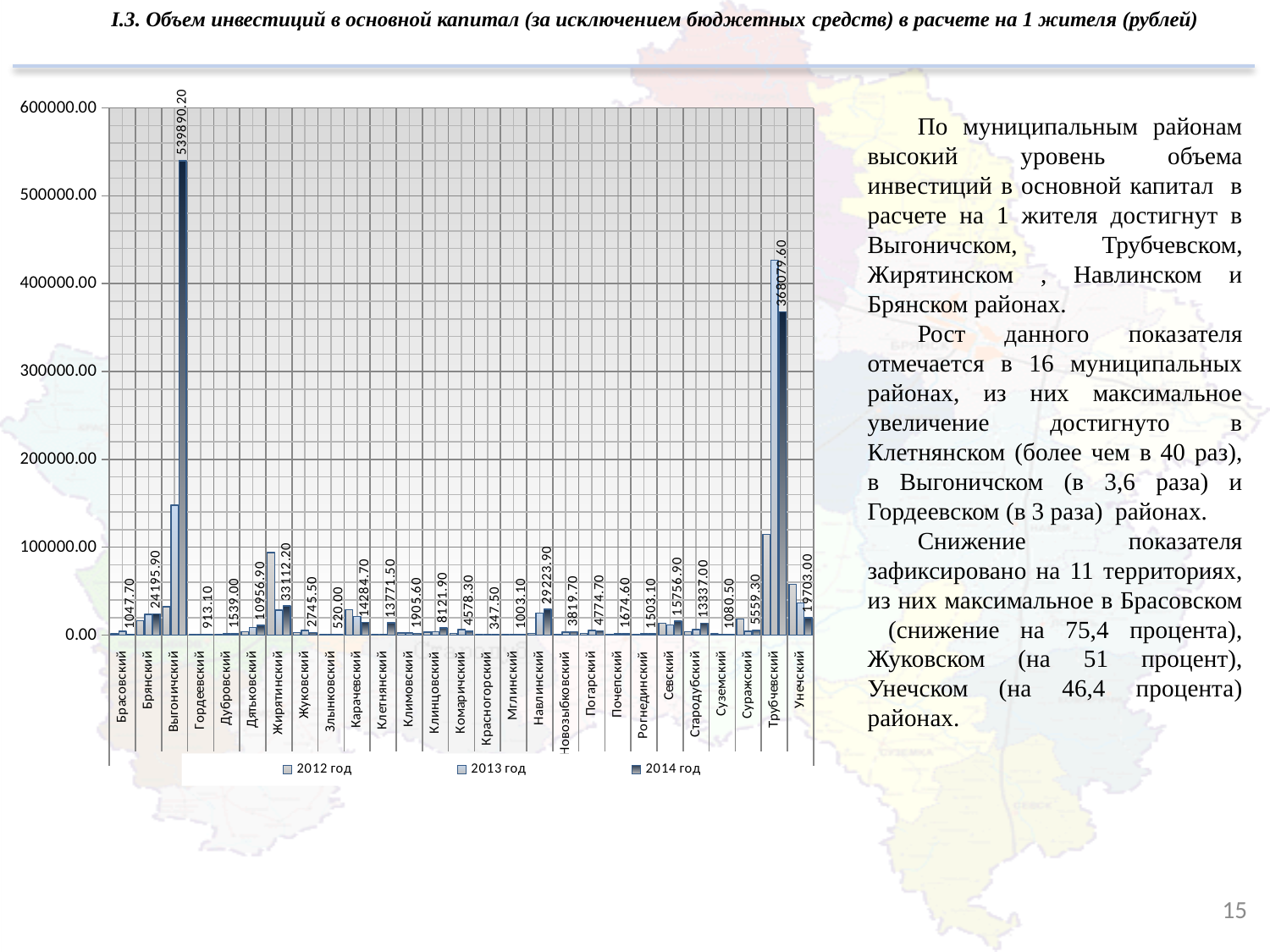

I.3. Объем инвестиций в основной капитал (за исключением бюджетных средств) в расчете на 1 жителя (рублей)

### Chart

| Category | 2012 год | 2013 год | 2014 год |
|---|---|---|---|
| Брасовский  | 1348.8 | 4252.6 | 1047.7 |
| Брянский  | 16629.099999999984 | 23733.4 | 24195.9 |
| Выгоничский  | 32352.7 | 147973.8 | 539890.199999999 |
| Гордеевский  | 320.7 | 300.5 | 913.1 |
| Дубровский  | 757.9 | 1273.1 | 1539.0 |
| Дятьковский  | 3905.3 | 8593.2 | 10956.9 |
| Жирятинский  | 94033.7 | 28268.5 | 33112.2 |
| Жуковский  | 2949.0 | 5605.7 | 2745.5 |
| Злынковский  | 620.7 | 800.9 | 520.0 |
| Карачевский  | 28887.3 | 21343.5 | 14284.7 |
| Клетнянский  | 440.0 | 291.8 | 13771.5 |
| Климовский  | 2628.7 | 2331.6 | 1905.6 |
| Клинцовский  | 3552.7 | 4014.0 | 8121.9 |
| Комаричский  | 1819.7 | 6122.6 | 4578.3 |
| Красногорский  | 372.2 | 370.7 | 347.5 |
| Мглинский  | 292.89999999999975 | 828.4 | 1003.1 |
| Навлинский  | 1926.6 | 24913.7 | 29223.9 |
| Новозыбковский  | 1117.0 | 3592.1 | 3819.7 |
| Погарский  | 2128.1 | 5292.3 | 4774.7 |
| Почепский  | 998.0 | 1588.0 | 1674.6 |
| Рогнединский  | 649.1 | 1584.1 | 1503.1 |
| Севский  | 13467.5 | 11741.7 | 15756.9 |
| Стародубский  | 3920.8 | 6108.7 | 13337.0 |
| Суземский  | 1436.4 | 1018.6 | 1080.5 |
| Суражский  | 18495.9 | 4380.6 | 5559.3 |
| Трубчевский  | 114606.0 | 426758.5 | 368079.6 |
| Унечский  | 57799.1 | 36744.1 | 19703.0 |
По муниципальным районам высокий уровень объема инвестиций в основной капитал  в расчете на 1 жителя достигнут в Выгоничском, Трубчевском, Жирятинском , Навлинском и Брянском районах.
Рост данного показателя отмечается в 16 муниципальных районах, из них максимальное увеличение достигнуто в Клетнянском (более чем в 40 раз), в Выгоничском (в 3,6 раза) и Гордеевском (в 3 раза)  районах.
Снижение показателя зафиксировано на 11 территориях, из них максимальное в Брасовском  (снижение на 75,4 процента), Жуковском (на 51 процент), Унечском (на 46,4 процента) районах.
15